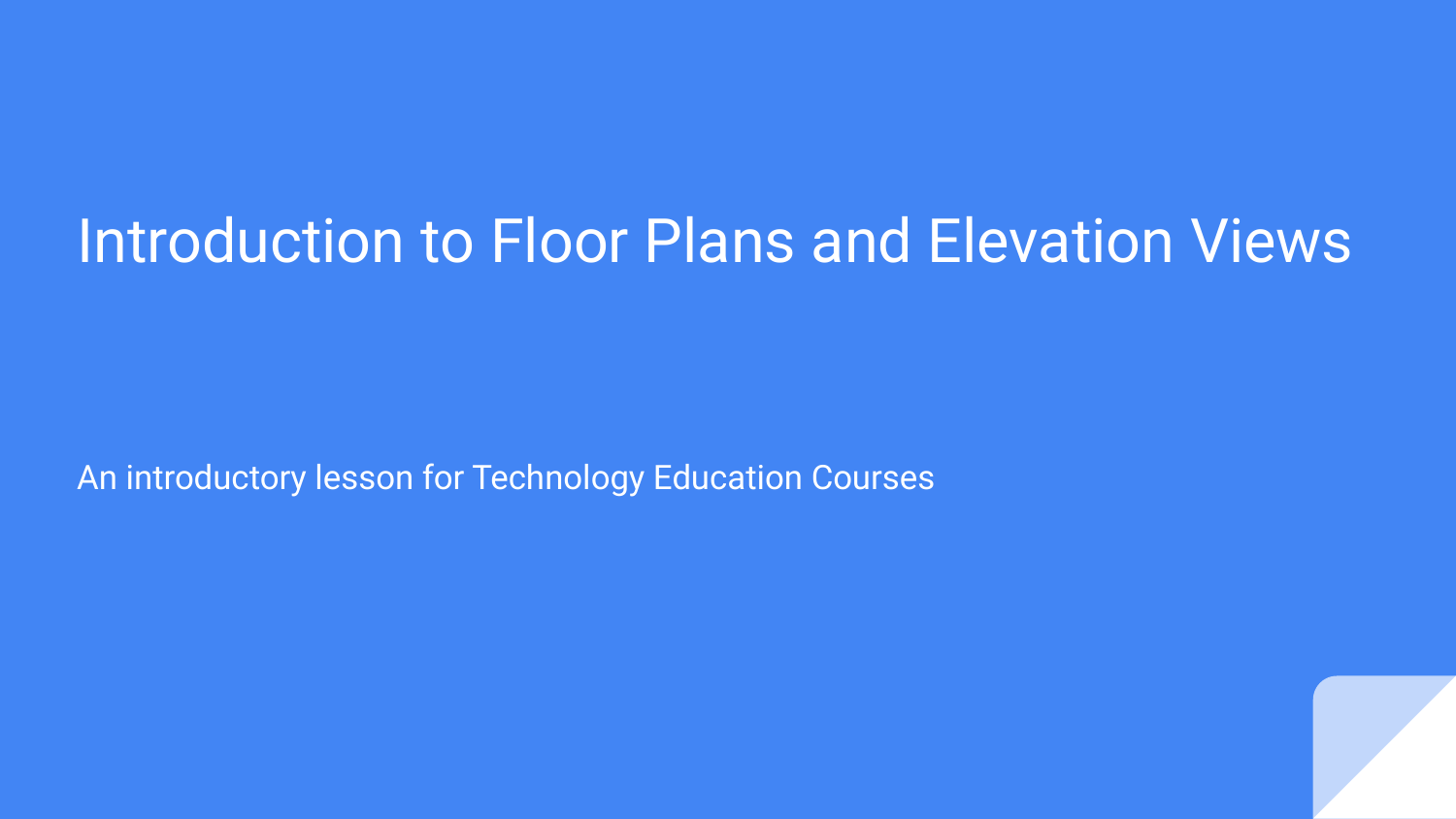

# Introduction to Floor Plans and Elevation Views
An introductory lesson for Technology Education Courses